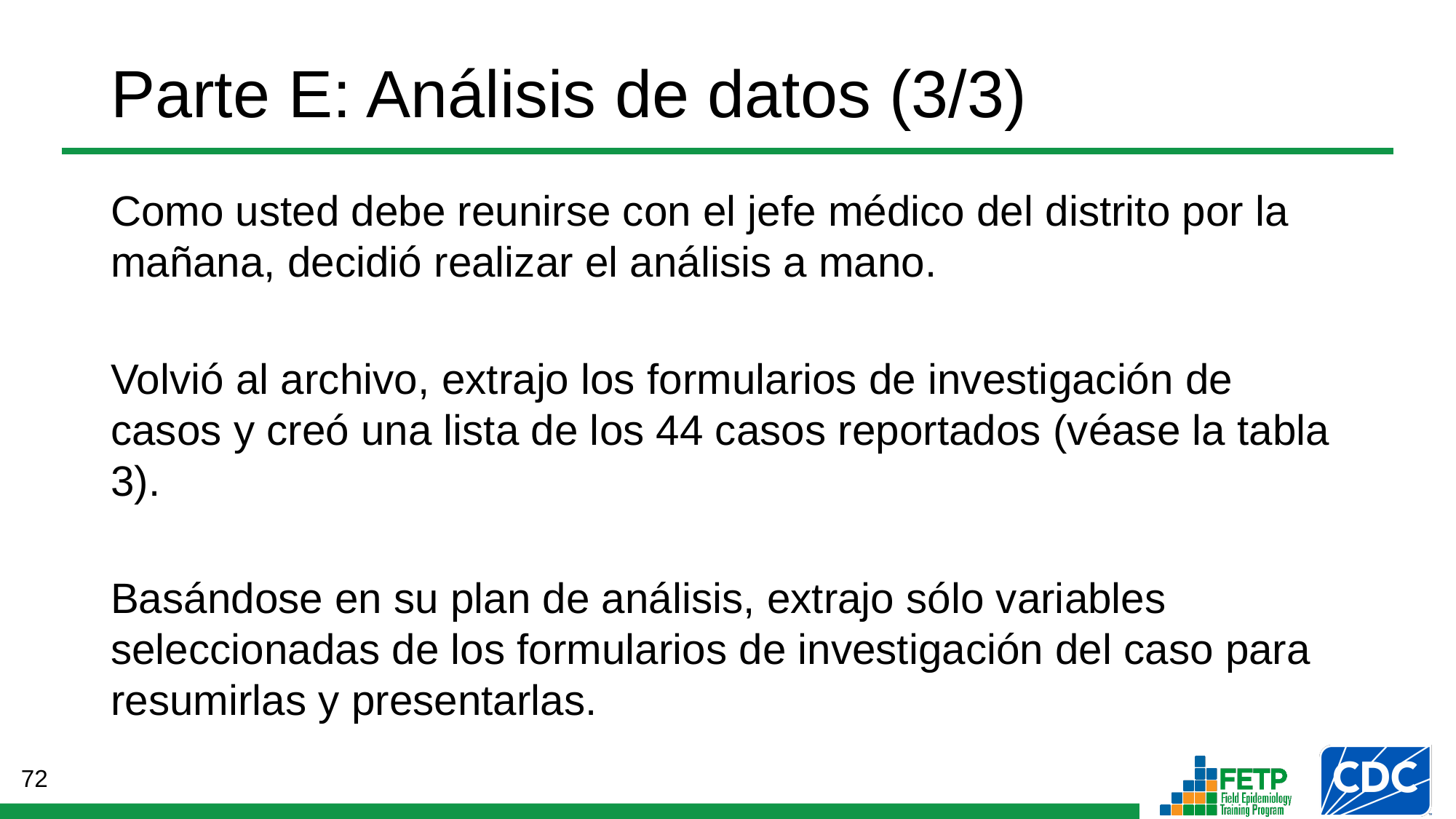

# Parte E: Análisis de datos (3/3)
Como usted debe reunirse con el jefe médico del distrito por la mañana, decidió realizar el análisis a mano.

Volvió al archivo, extrajo los formularios de investigación de casos y creó una lista de los 44 casos reportados (véase la tabla 3).

Basándose en su plan de análisis, extrajo sólo variables seleccionadas de los formularios de investigación del caso para resumirlas y presentarlas.